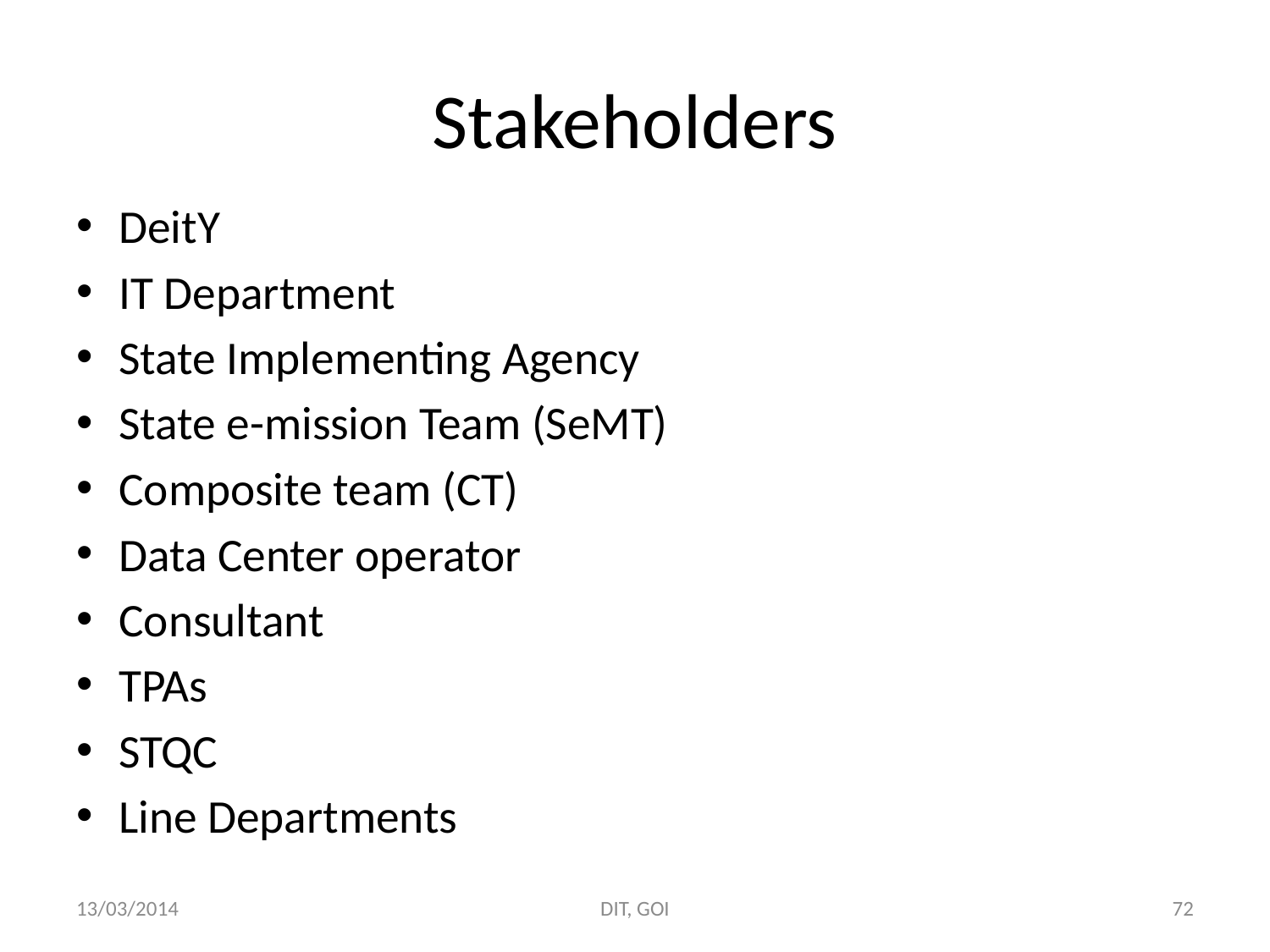

# Stakeholders
DeitY
IT Department
State Implementing Agency
State e-mission Team (SeMT)
Composite team (CT)
Data Center operator
Consultant
TPAs
STQC
Line Departments

13/03/2014
DIT, GOI
72